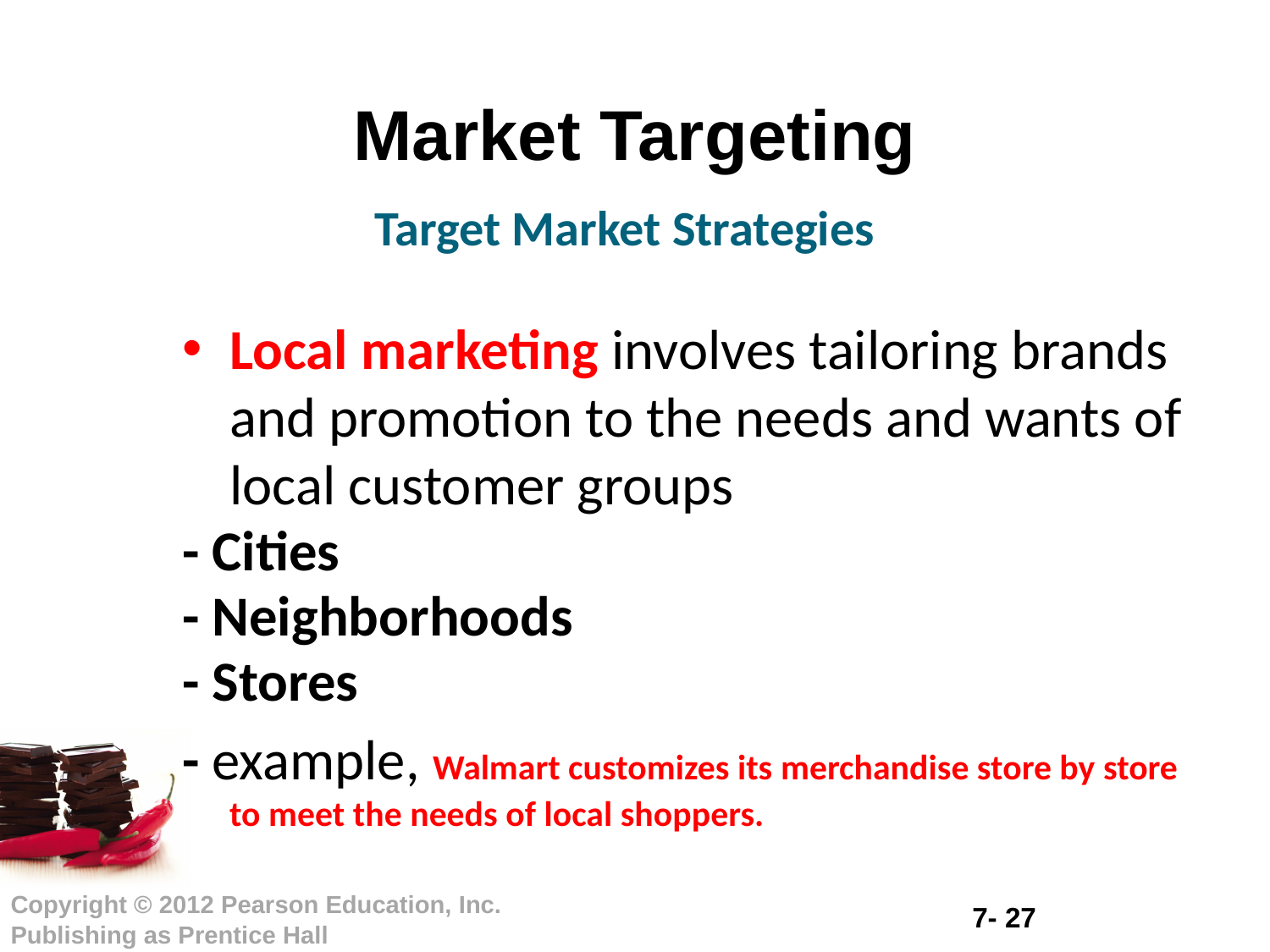

# Market Targeting
Target Market Strategies

Local marketing involves tailoring brands and promotion to the needs and wants of local customer groups
- Cities
- Neighborhoods
- Stores
- example, Walmart customizes its merchandise store by store to meet the needs of local shoppers.